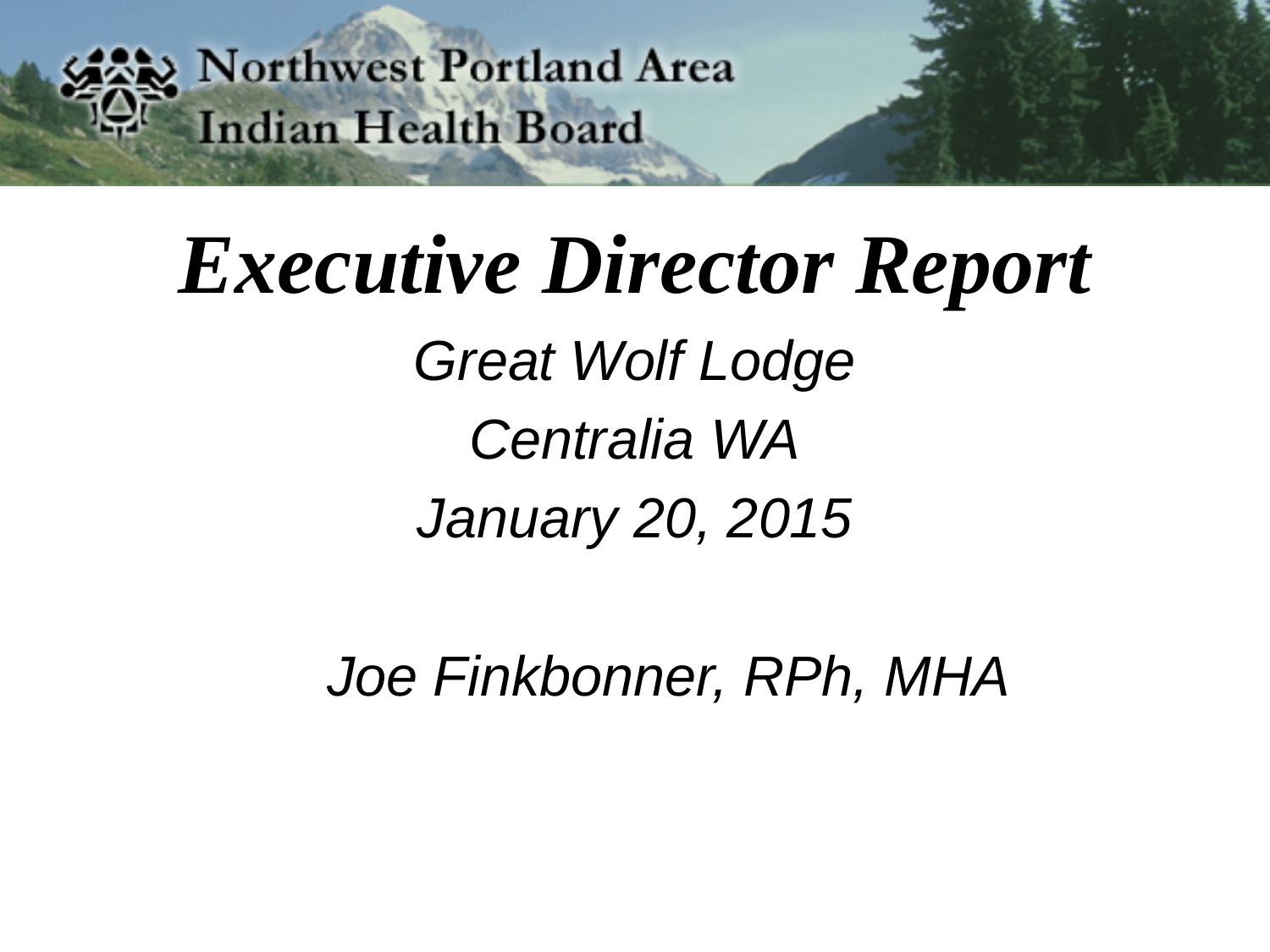

# Executive Director Report
Great Wolf Lodge
Centralia WA
January 20, 2015

                Joe Finkbonner, RPh, MHA